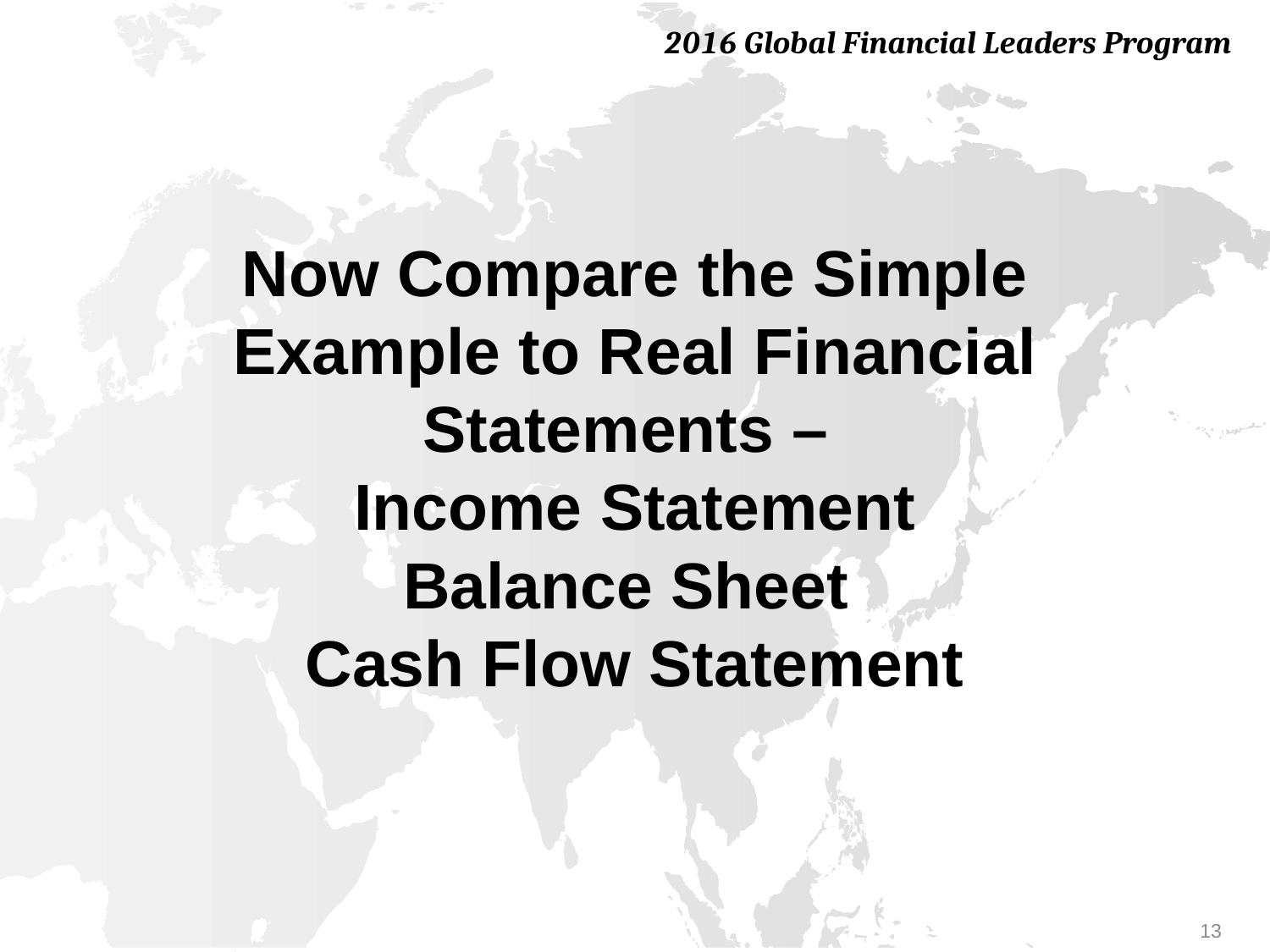

# Now Compare the Simple Example to Real Financial Statements – Income Statement Balance Sheet Cash Flow Statement
13